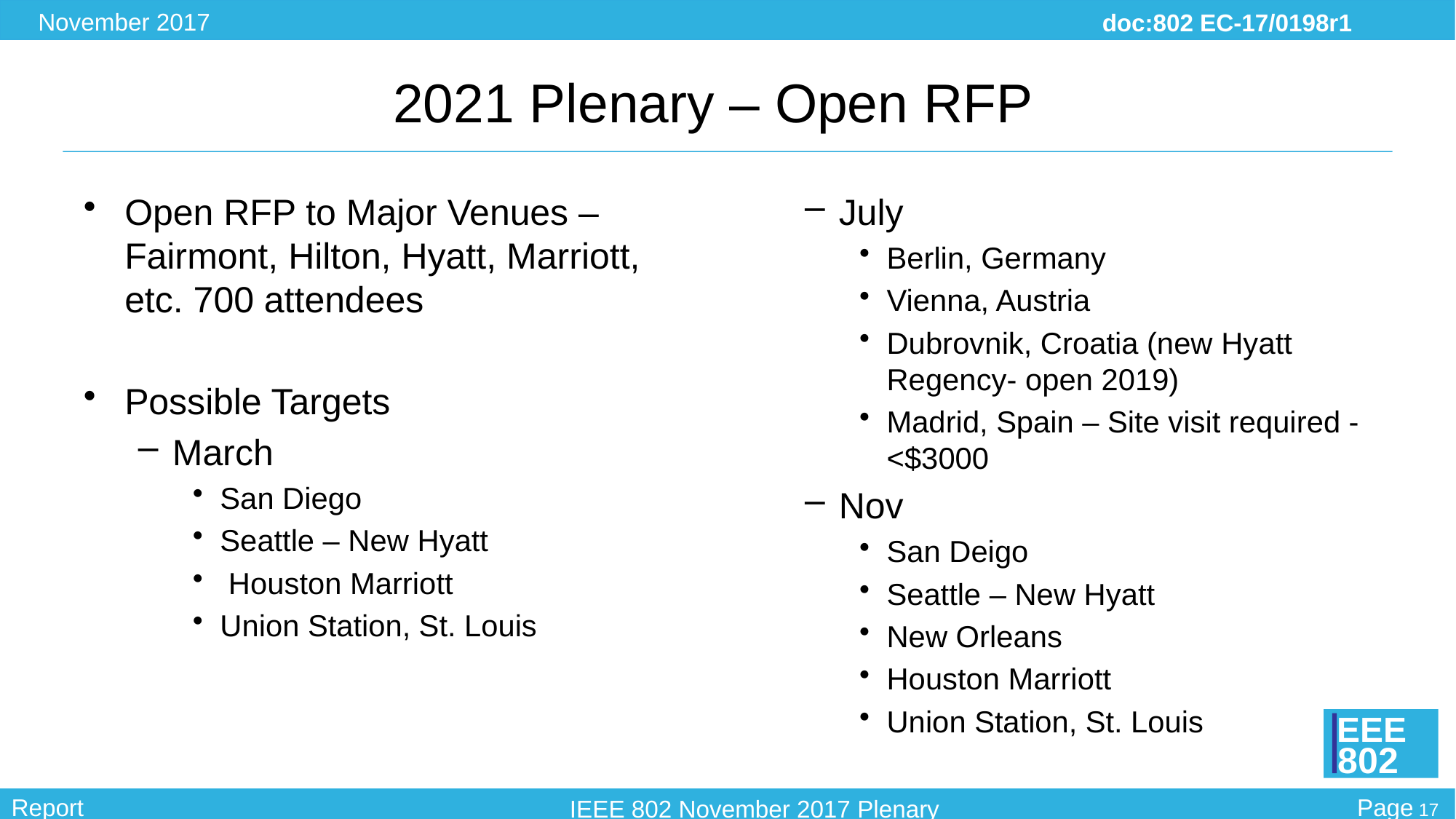

# 2021 Plenary – Open RFP
Open RFP to Major Venues – Fairmont, Hilton, Hyatt, Marriott, etc. 700 attendees

Possible Targets
March
San Diego
Seattle – New Hyatt
 Houston Marriott
Union Station, St. Louis
July
Berlin, Germany
Vienna, Austria
Dubrovnik, Croatia (new Hyatt Regency- open 2019)
Madrid, Spain – Site visit required - <$3000
Nov
San Deigo
Seattle – New Hyatt
New Orleans
Houston Marriott
Union Station, St. Louis